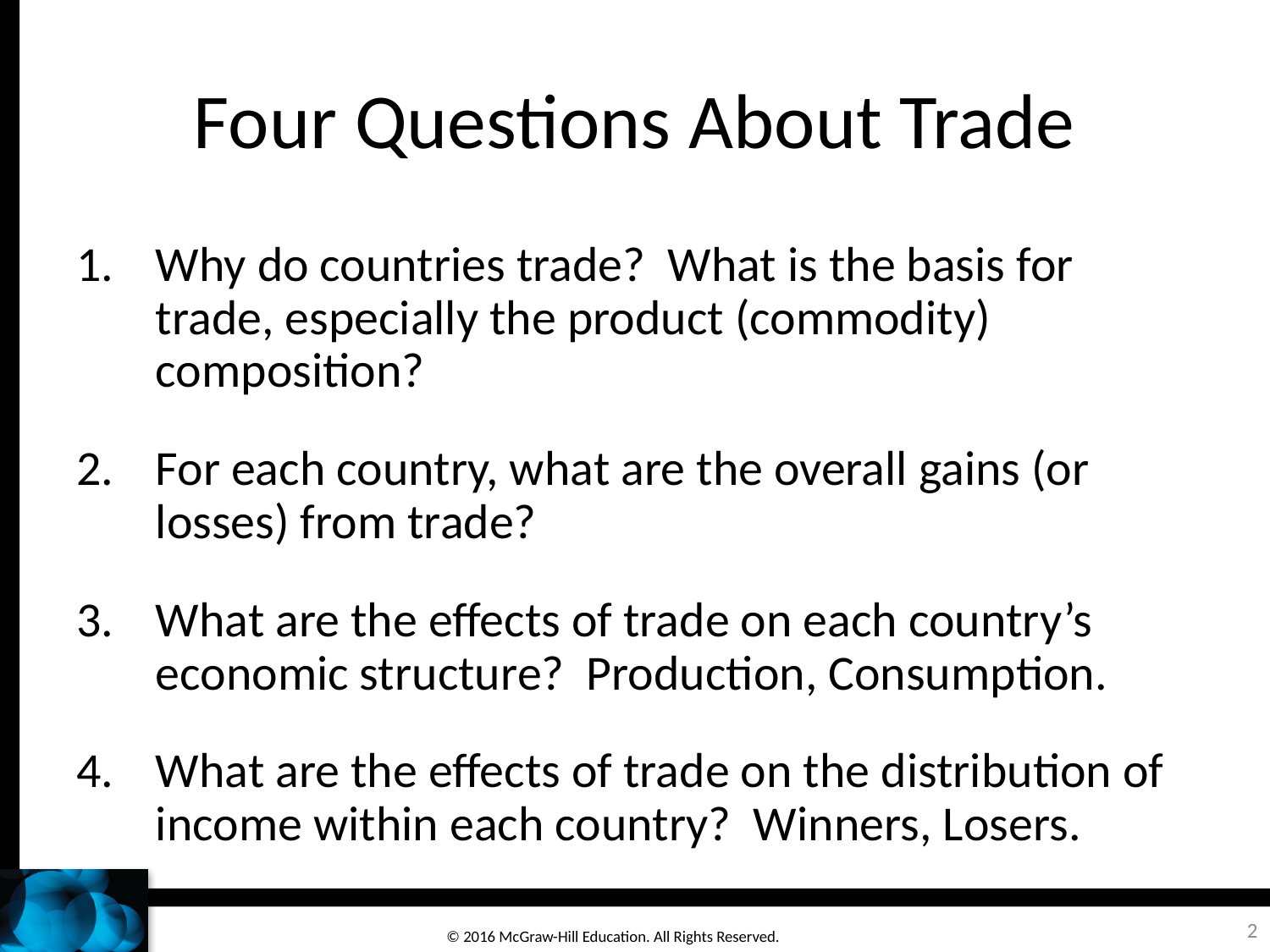

# Four Questions About Trade
Why do countries trade?  What is the basis for trade, especially the product (commodity) composition?

For each country, what are the overall gains (or losses) from trade?

What are the effects of trade on each country’s economic structure?  Production, Consumption.

What are the effects of trade on the distribution of income within each country?  Winners, Losers.

2
© 2016 McGraw-Hill Education. All Rights Reserved.